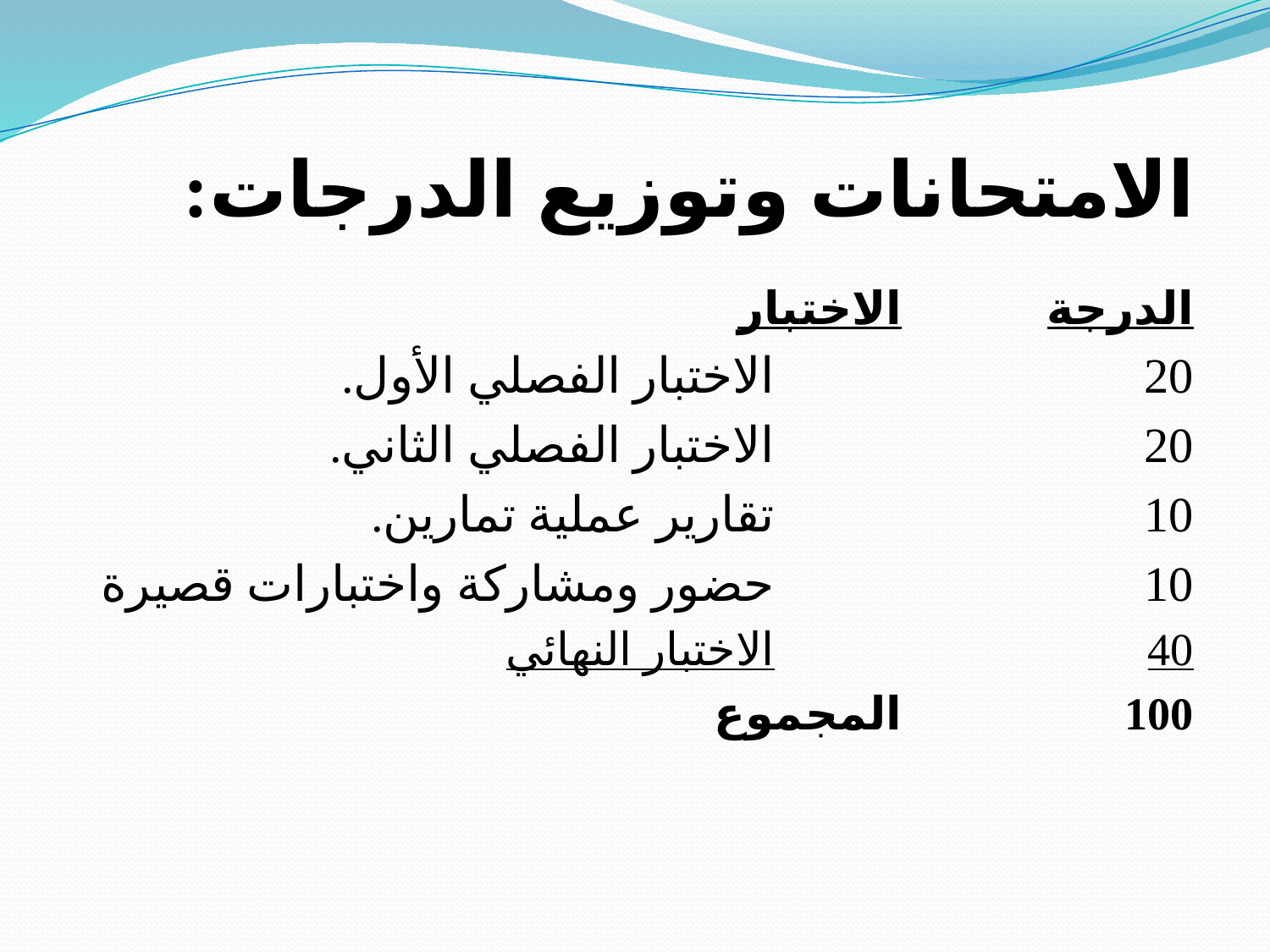

# الامتحانات وتوزيع الدرجات:
الدرجة			الاختبار
20				الاختبار الفصلي الأول.
20				الاختبار الفصلي الثاني.
10				تقارير عملية تمارين.
10				حضور ومشاركة واختبارات قصيرة
40				الاختبار النهائي
100			المجموع